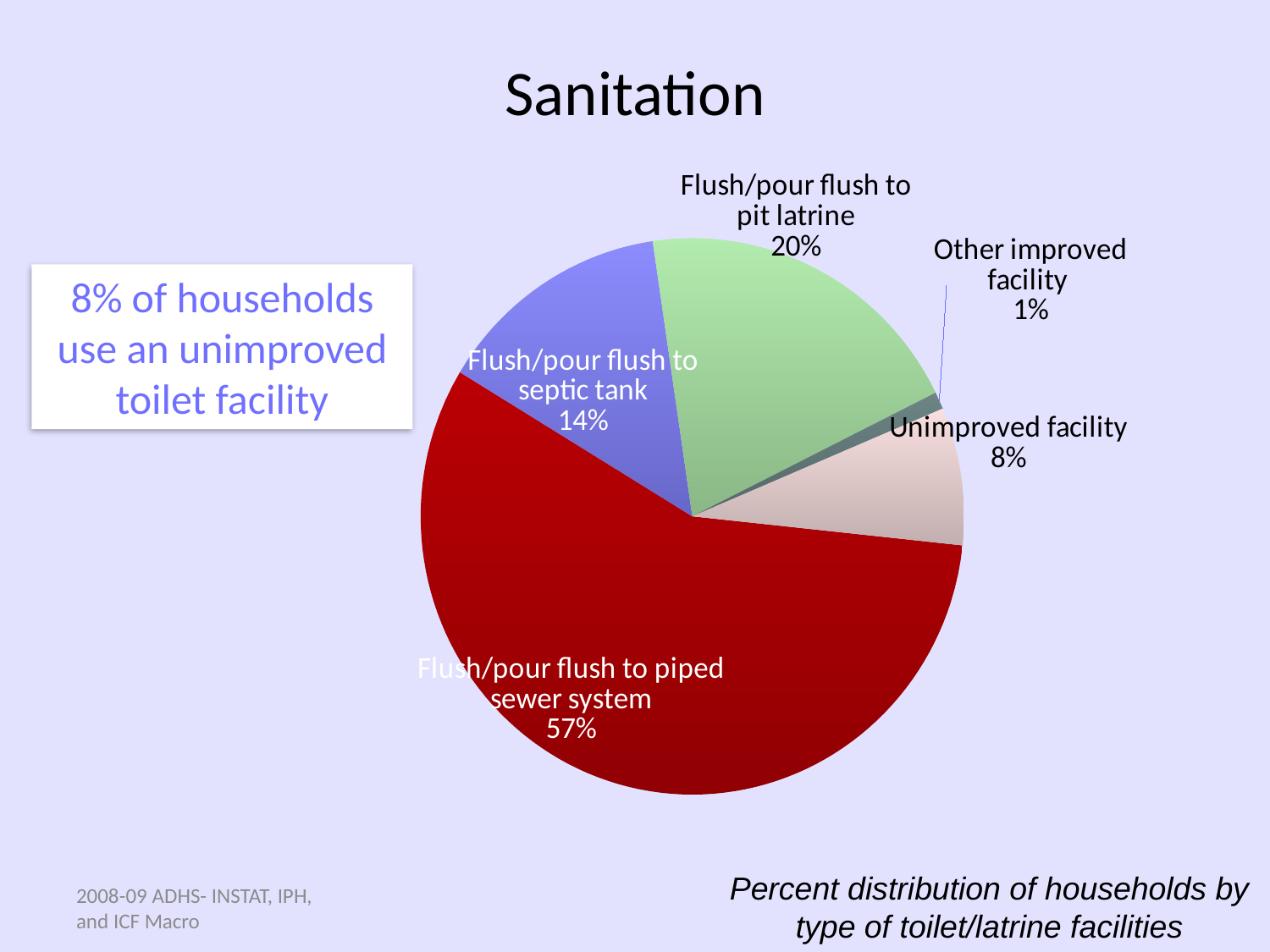

# Sanitation

### Chart

| Category | Series 1 |
|---|---|
| Flush/pour flush to piped sewer system | 57.0 |
| Flush/pour flush to septic tank | 14.0 |
| Flush/pour flush to pit latrine | 20.0 |
| Other improved facility | 1.0 |
| Non improved facility | 8.0 |
8% of households use an unimproved toilet facility
Percent distribution of households by type of toilet/latrine facilities
2008-09 ADHS- INSTAT, IPH, and ICF Macro